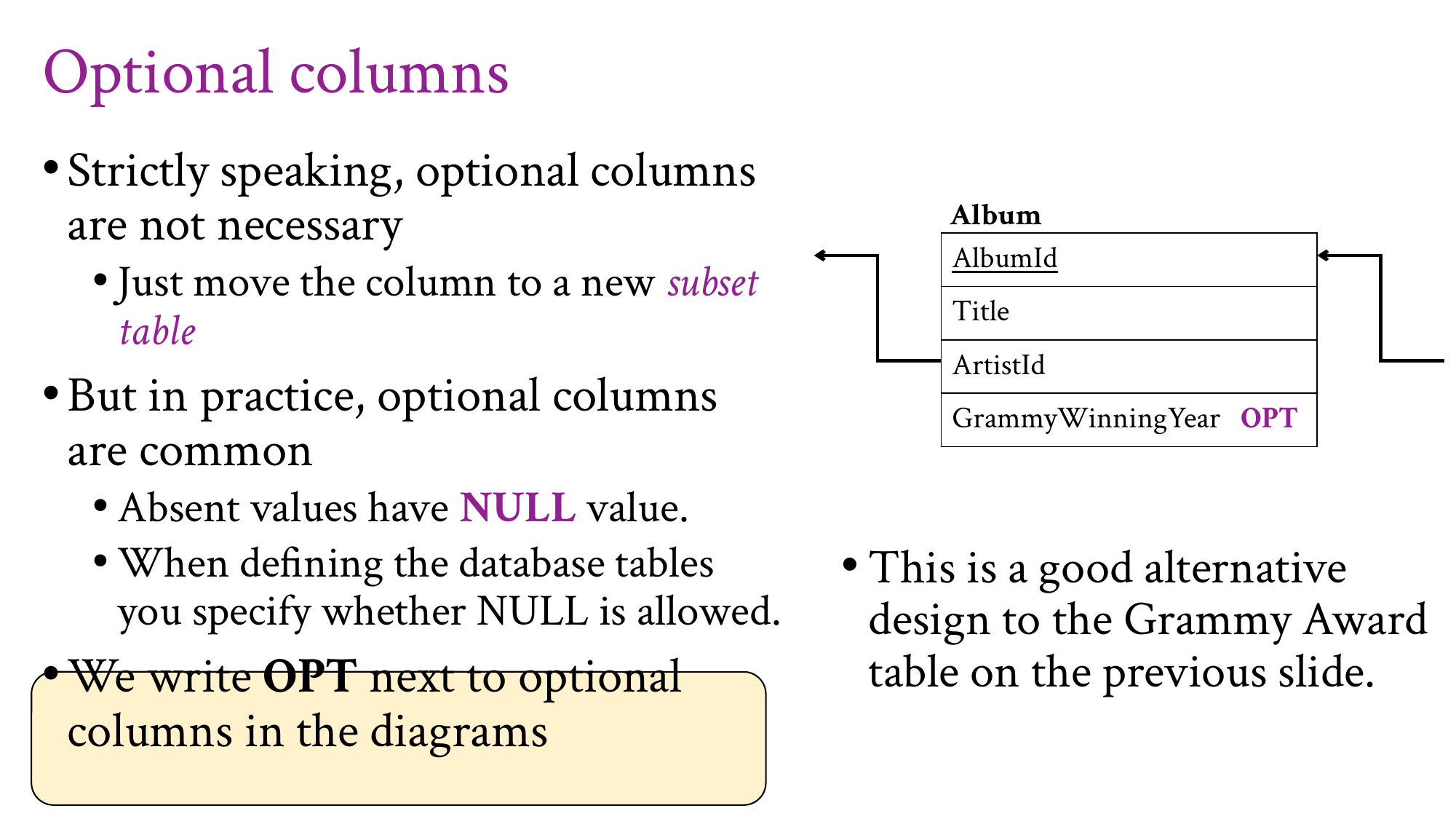

# Optional columns
Strictly speaking, optional columns are not necessary
Just move the column to a new subset table
But in practice, optional columns are common
Absent values have NULL value.
When defining the database tables you specify whether NULL is allowed.
We write OPT next to optional columns in the diagrams
Album
| AlbumId |
| --- |
| Title |
| ArtistId |
| GrammyWinningYear OPT |
This is a good alternative design to the Grammy Award table on the previous slide.